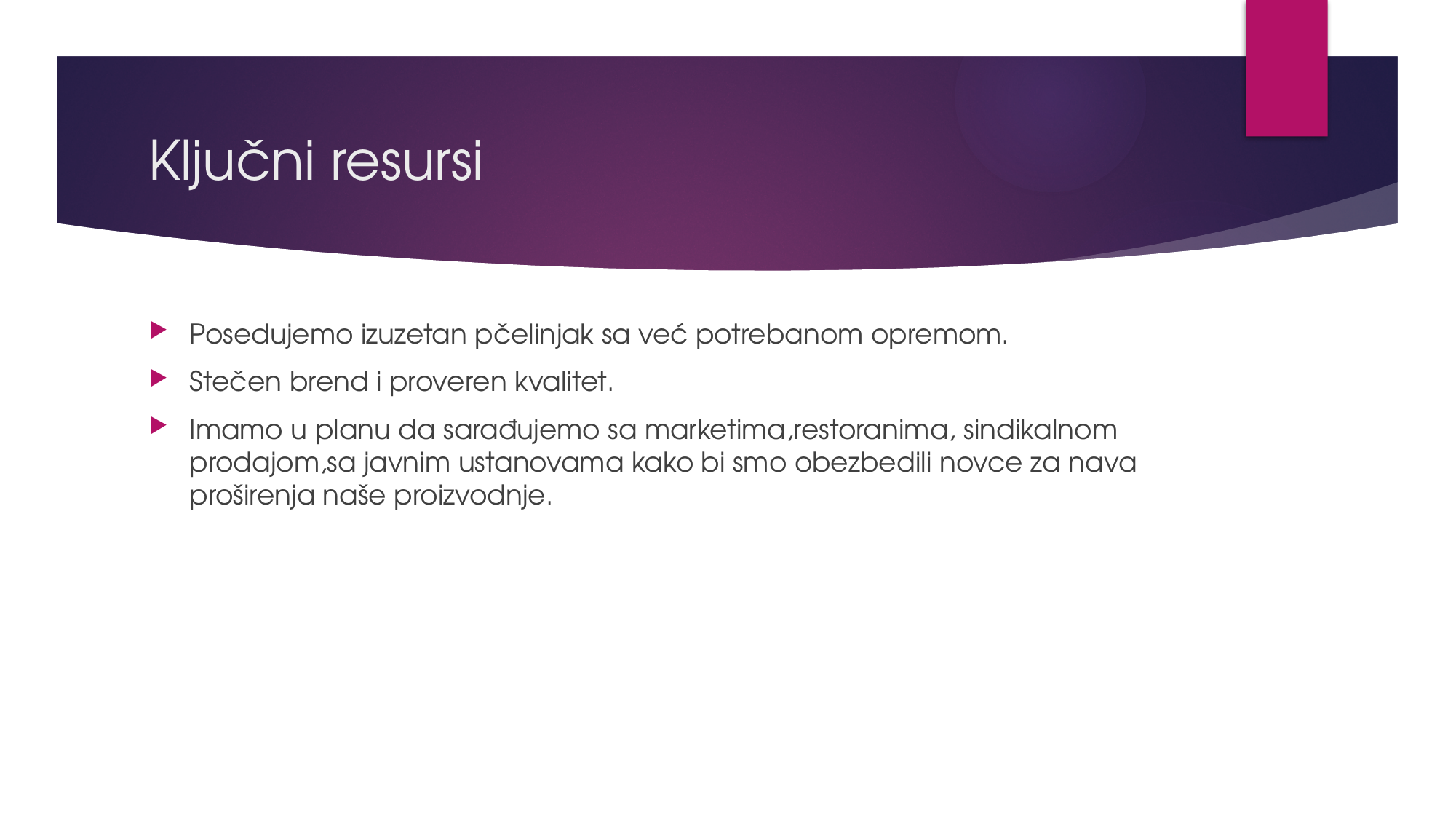

# Ključni resursi
Posedujemo izuzetan pčelinjak sa već potrebanom opremom.
Stečen brend i proveren kvalitet.
Imamo u planu da sarađujemo sa marketima,restoranima, sindikalnom prodajom,sa javnim ustanovama kako bi smo obezbedili novce za nava proširenja naše proizvodnje.